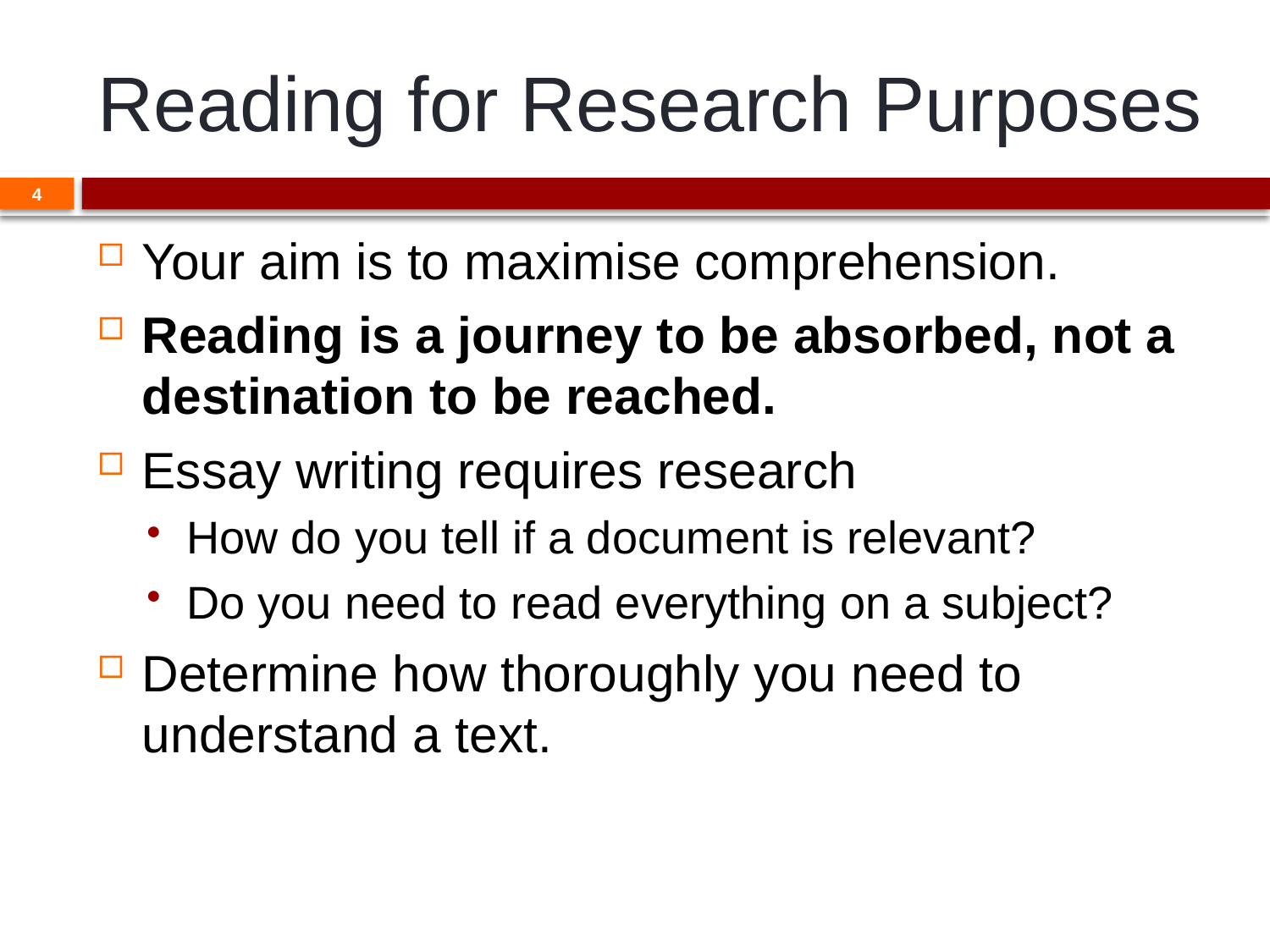

# Reading for Research Purposes
4
Your aim is to maximise comprehension.
Reading is a journey to be absorbed, not a destination to be reached.
Essay writing requires research
How do you tell if a document is relevant?
Do you need to read everything on a subject?
Determine how thoroughly you need to understand a text.